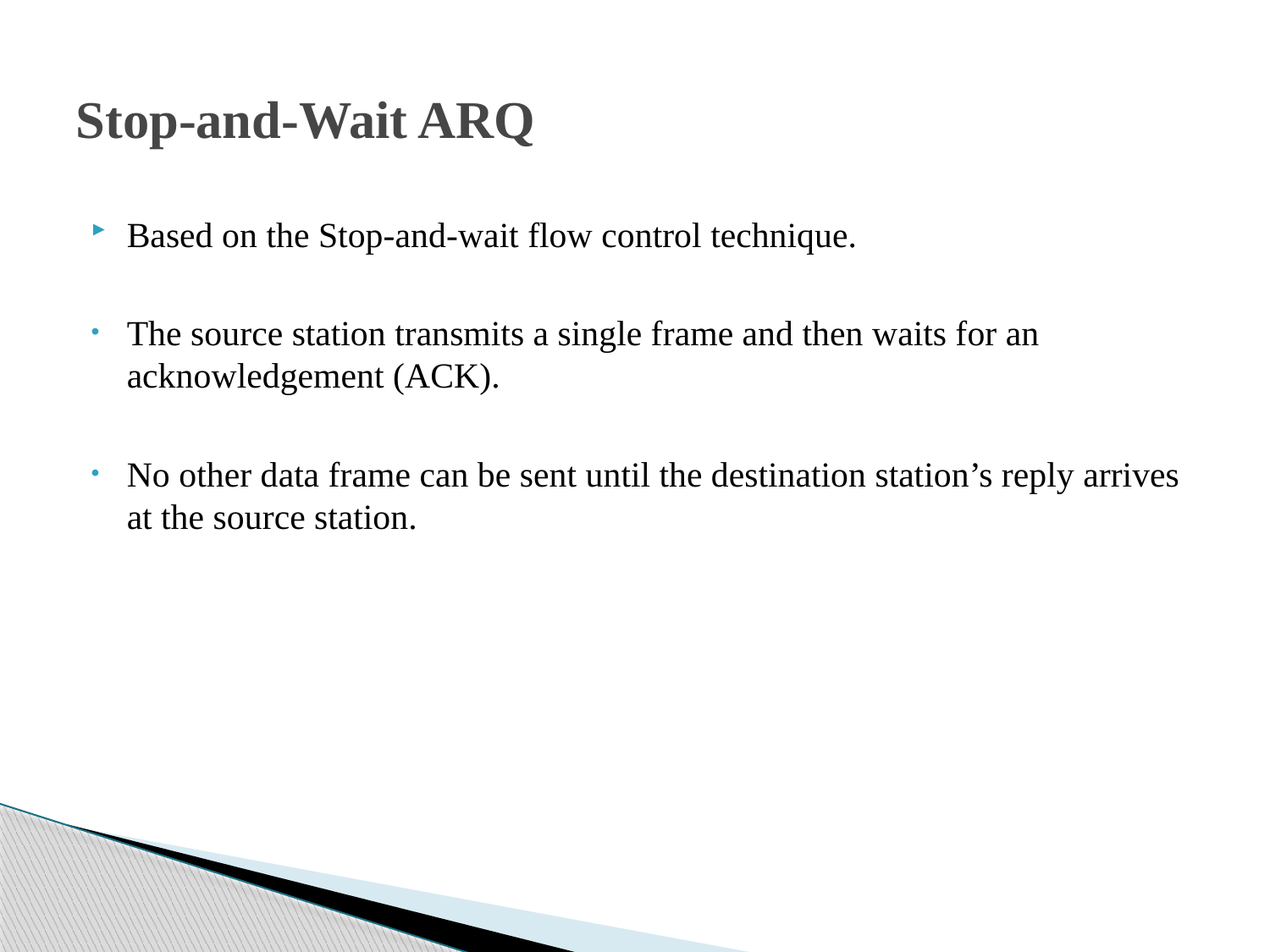

# Stop-and-Wait ARQ
Based on the Stop-and-wait flow control technique.

The source station transmits a single frame and then waits for an acknowledgement (ACK).

No other data frame can be sent until the destination station’s reply arrives at the source station.